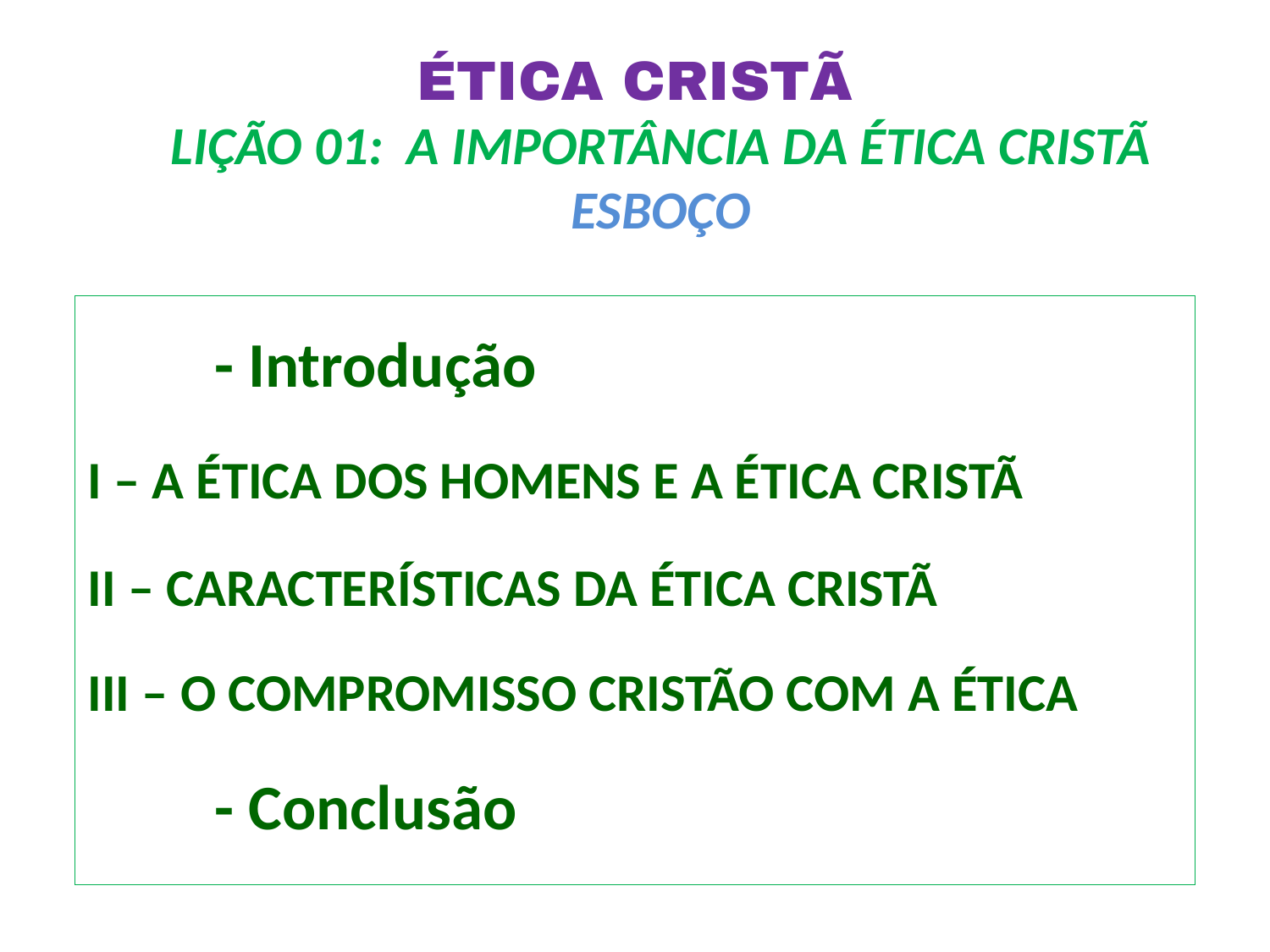

# ÉTICA CRISTÃ LIÇÃO 01:  A IMPORTÂNCIA DA ÉTICA CRISTÃ ESBOÇO

	- Introdução

I – A ÉTICA DOS HOMENS E A ÉTICA CRISTÃ
II – CARACTERÍSTICAS DA ÉTICA CRISTÃ
III – O COMPROMISSO CRISTÃO COM A ÉTICA
	- Conclusão